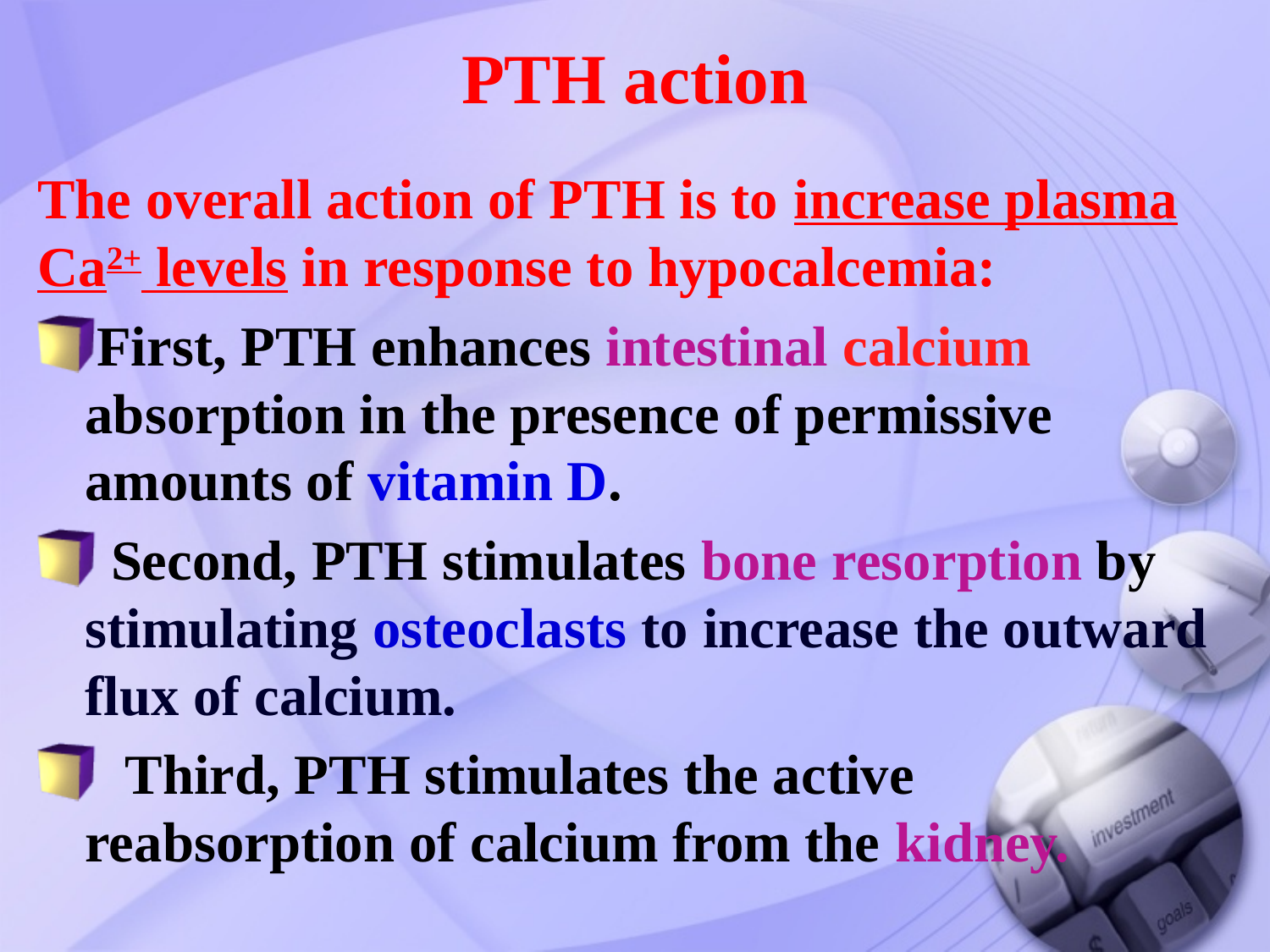

# PTH action
The overall action of PTH is to increase plasma Ca2+ levels in response to hypocalcemia:
First, PTH enhances intestinal calcium absorption in the presence of permissive amounts of vitamin D.
 Second, PTH stimulates bone resorption by stimulating osteoclasts to increase the outward flux of calcium.
  Third, PTH stimulates the active reabsorption of calcium from the kidney.